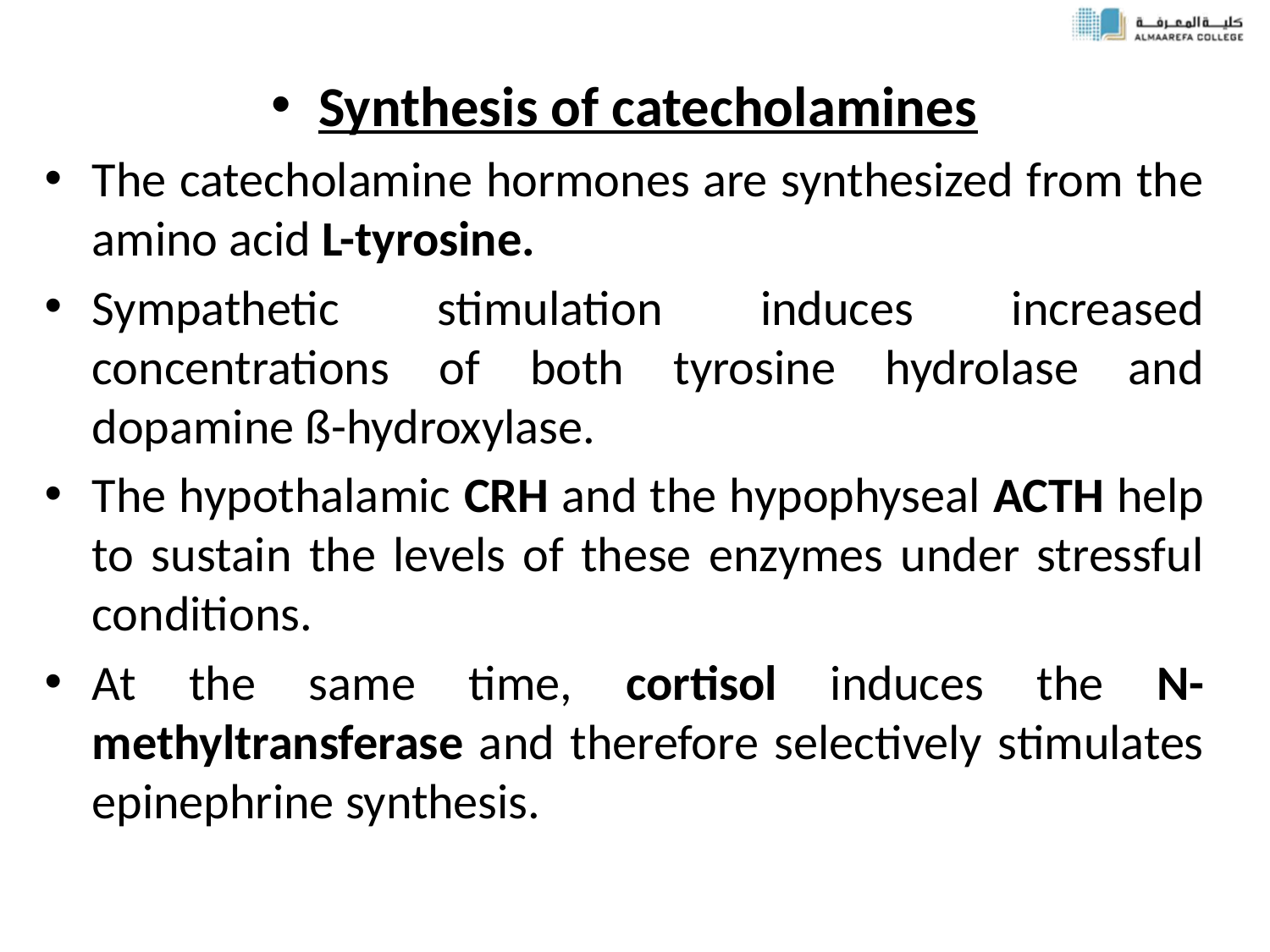

Synthesis of catecholamines
The catecholamine hormones are synthesized from the amino acid L-tyrosine.
Sympathetic stimulation induces increased concentrations of both tyrosine hydrolase and dopamine ß-hydroxylase.
The hypothalamic CRH and the hypophyseal ACTH help to sustain the levels of these enzymes under stressful conditions.
At the same time, cortisol induces the N-methyltransferase and therefore selectively stimulates epinephrine synthesis.